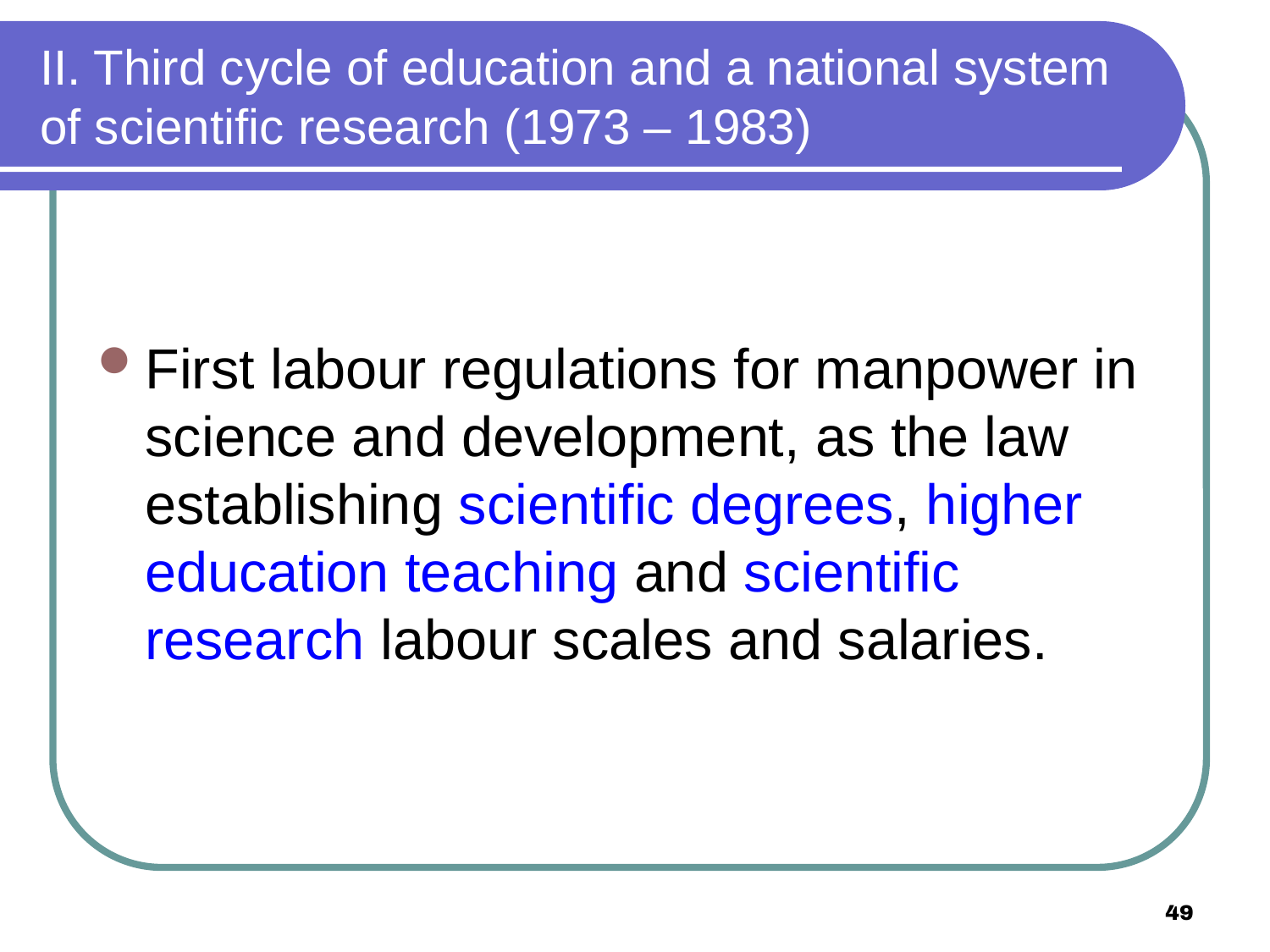

# II. Third cycle of education and a national system of scientific research (1973 – 1983)
First labour regulations for manpower in science and development, as the law establishing scientific degrees, higher education teaching and scientific research labour scales and salaries.
49